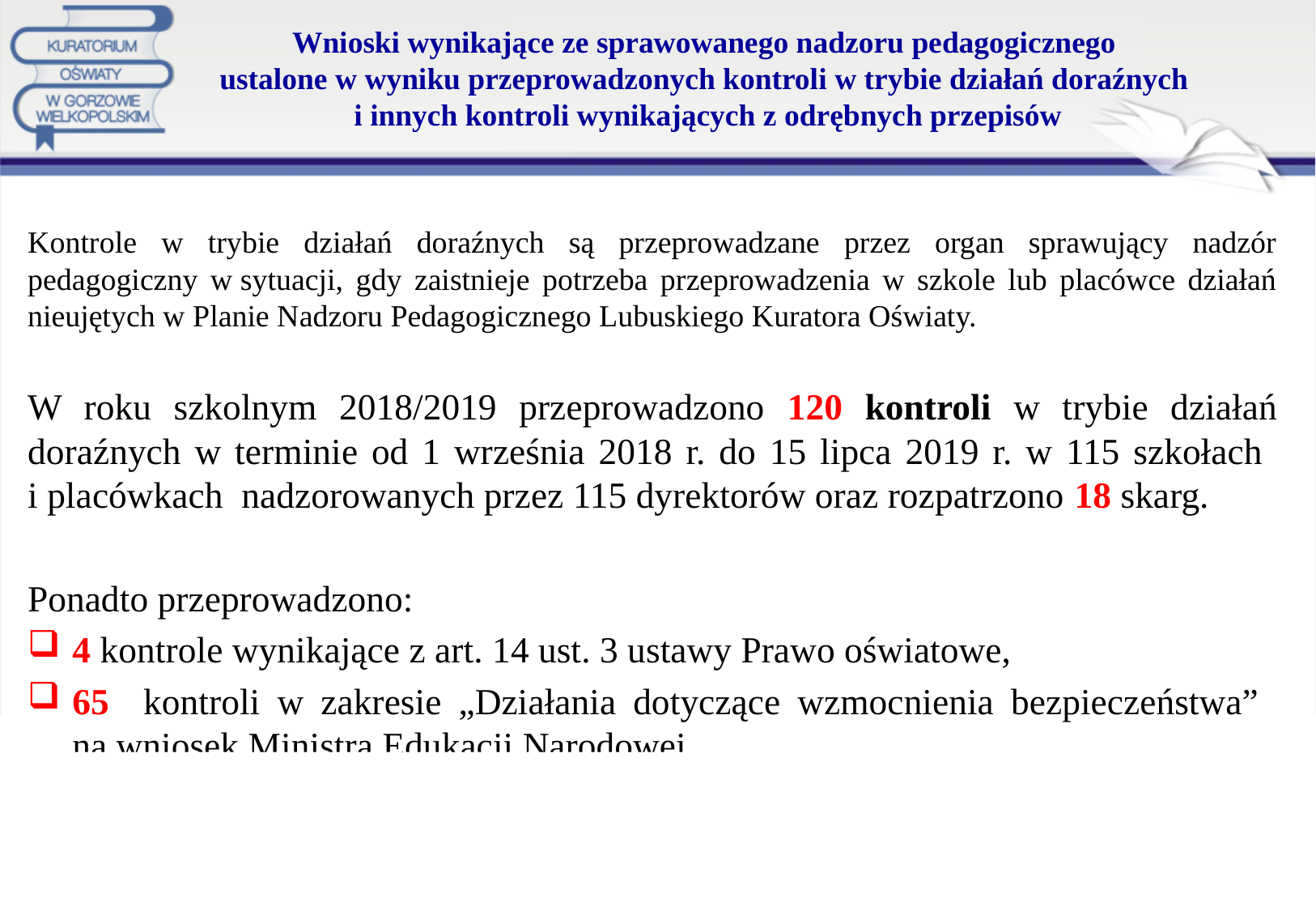

# Wnioski wynikające ze sprawowanego nadzoru pedagogicznego ustalone w wyniku przeprowadzonych kontroli w trybie działań doraźnych i innych kontroli wynikających z odrębnych przepisów
Kontrole w trybie działań doraźnych są przeprowadzane przez organ sprawujący nadzór pedagogiczny w sytuacji, gdy zaistnieje potrzeba przeprowadzenia w szkole lub placówce działań nieujętych w Planie Nadzoru Pedagogicznego Lubuskiego Kuratora Oświaty.

W roku szkolnym 2018/2019 przeprowadzono 120 kontroli w trybie działań doraźnych w terminie od 1 września 2018 r. do 15 lipca 2019 r. w 115 szkołach
i placówkach  nadzorowanych przez 115 dyrektorów oraz rozpatrzono 18 skarg.

Ponadto przeprowadzono:
4 kontrole wynikające z art. 14 ust. 3 ustawy Prawo oświatowe,
65  kontroli w zakresie „Działania dotyczące wzmocnienia bezpieczeństwa”
na wniosek Ministra Edukacji Narodowej.

2019-09-13
25